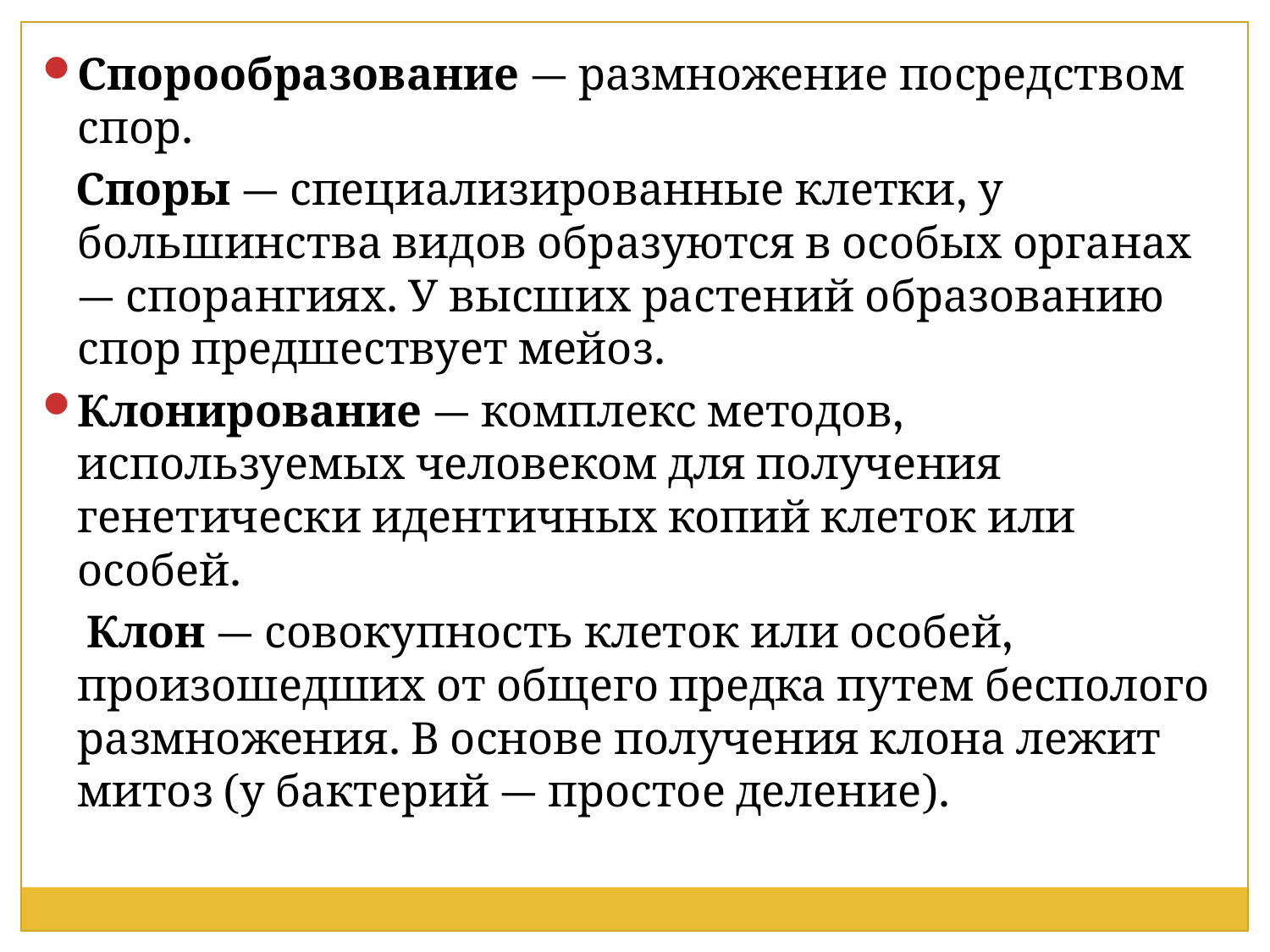

Спорообразование — размножение посредством спор.
   Споры — специализированные клетки, у большинства видов образуются в особых органах — спорангиях. У высших растений образованию спор предшествует мейоз.
Клонирование — комплекс методов, используемых человеком для получения генетически идентичных копий клеток или особей.
    Клон — совокупность клеток или особей, произошедших от общего предка путем бесполого размножения. В основе получения клона лежит митоз (у бактерий — простое деление).